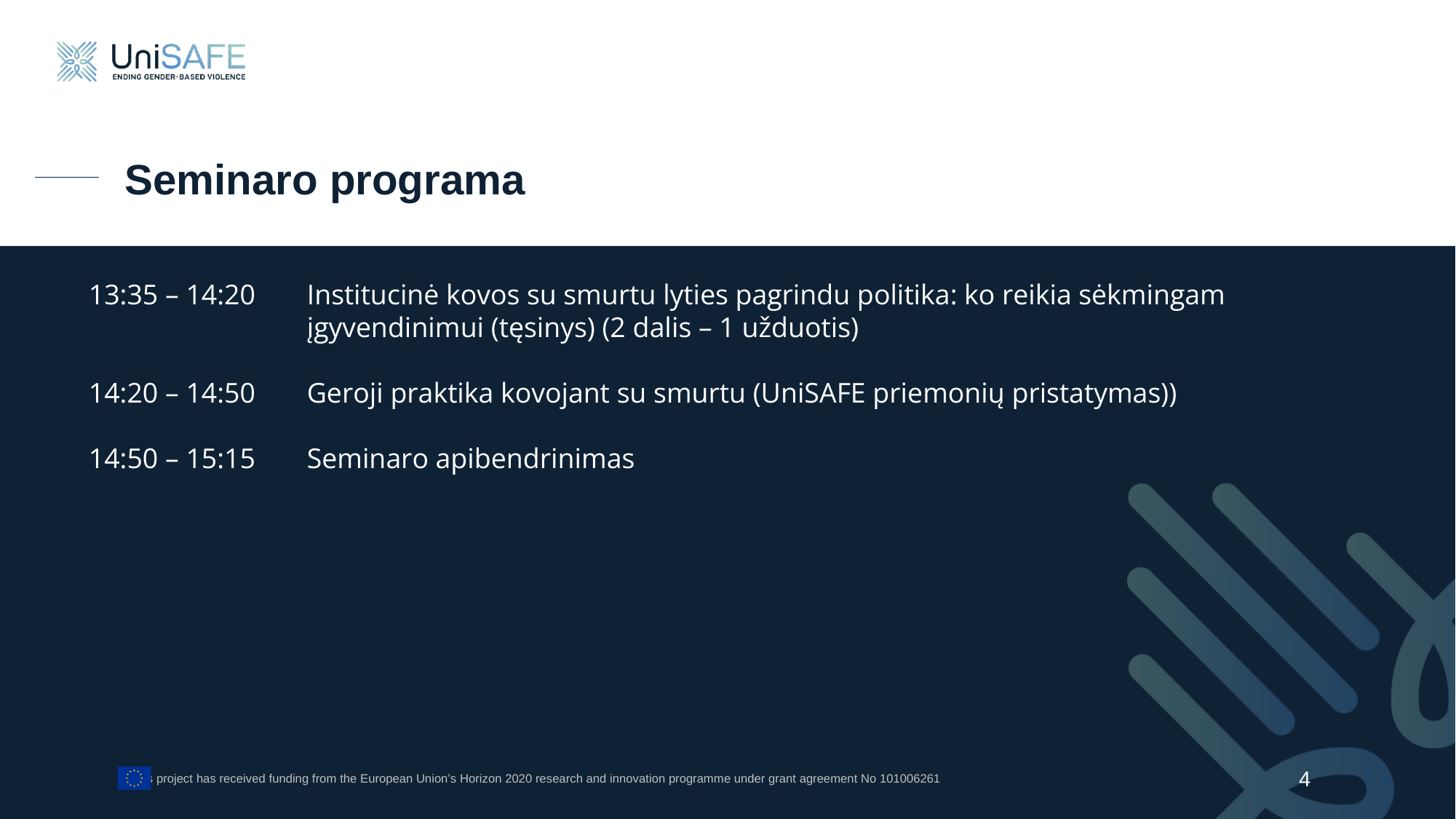

# Seminaro programa
13:35 – 14:20	Institucinė kovos su smurtu lyties pagrindu politika: ko reikia sėkmingam 		įgyvendinimui (tęsinys) (2 dalis – 1 užduotis)

14:20 – 14:50	Geroji praktika kovojant su smurtu (UniSAFE priemonių pristatymas))

14:50 – 15:15	Seminaro apibendrinimas